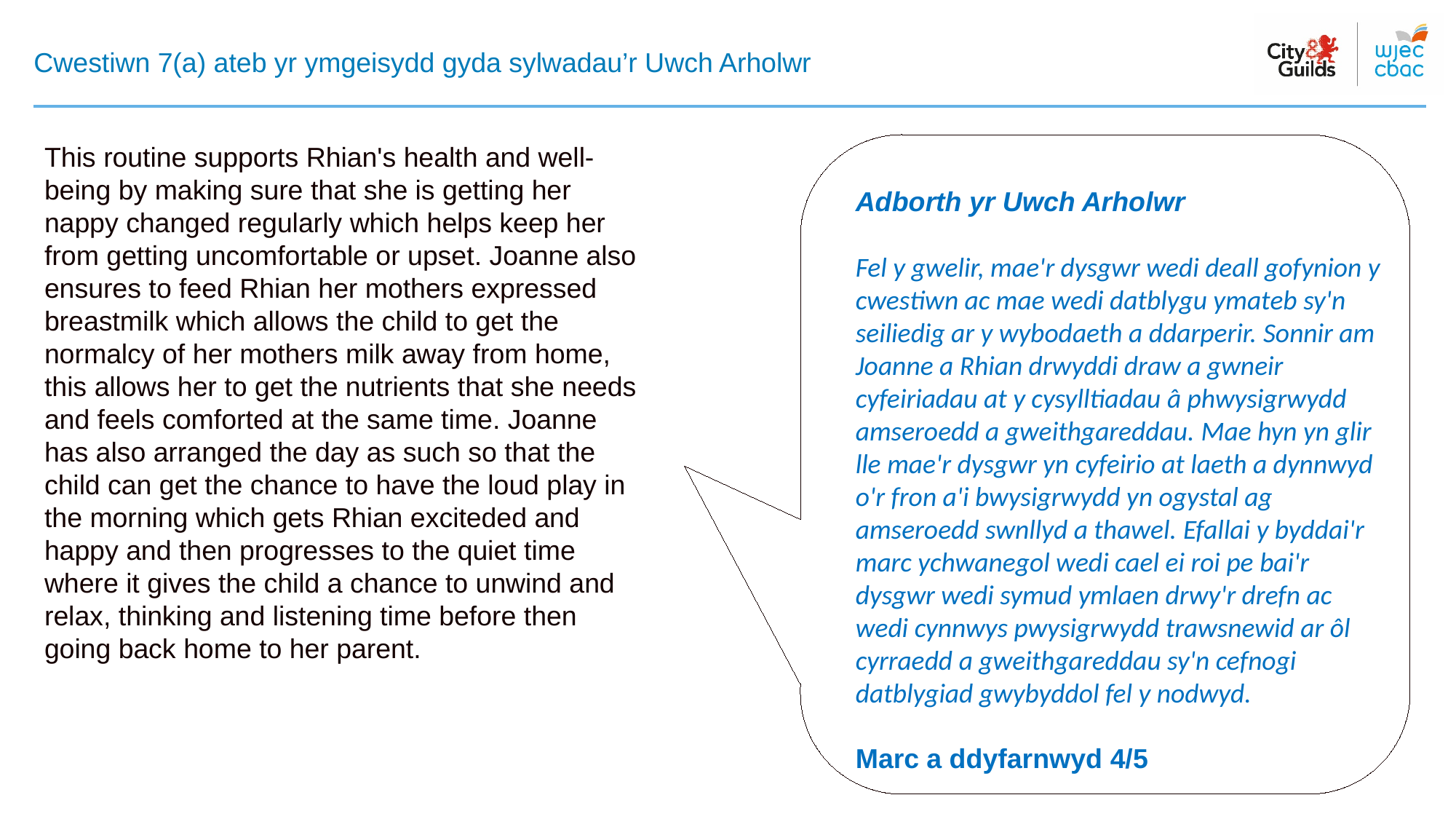

# Cwestiwn 7(a) ateb yr ymgeisydd gyda sylwadau’r Uwch Arholwr
This routine supports Rhian's health and well-being by making sure that she is getting her nappy changed regularly which helps keep her from getting uncomfortable or upset. Joanne also ensures to feed Rhian her mothers expressed breastmilk which allows the child to get the normalcy of her mothers milk away from home, this allows her to get the nutrients that she needs and feels comforted at the same time. Joanne has also arranged the day as such so that the child can get the chance to have the loud play in the morning which gets Rhian exciteded and happy and then progresses to the quiet time where it gives the child a chance to unwind and relax, thinking and listening time before then going back home to her parent.

Adborth yr Uwch Arholwr

Fel y gwelir, mae'r dysgwr wedi deall gofynion y cwestiwn ac mae wedi datblygu ymateb sy'n seiliedig ar y wybodaeth a ddarperir. Sonnir am Joanne a Rhian drwyddi draw a gwneir cyfeiriadau at y cysylltiadau â phwysigrwydd amseroedd a gweithgareddau. Mae hyn yn glir lle mae'r dysgwr yn cyfeirio at laeth a dynnwyd o'r fron a'i bwysigrwydd yn ogystal ag amseroedd swnllyd a thawel. Efallai y byddai'r marc ychwanegol wedi cael ei roi pe bai'r dysgwr wedi symud ymlaen drwy'r drefn ac wedi cynnwys pwysigrwydd trawsnewid ar ôl cyrraedd a gweithgareddau sy'n cefnogi datblygiad gwybyddol fel y nodwyd.

Marc a ddyfarnwyd 4/5